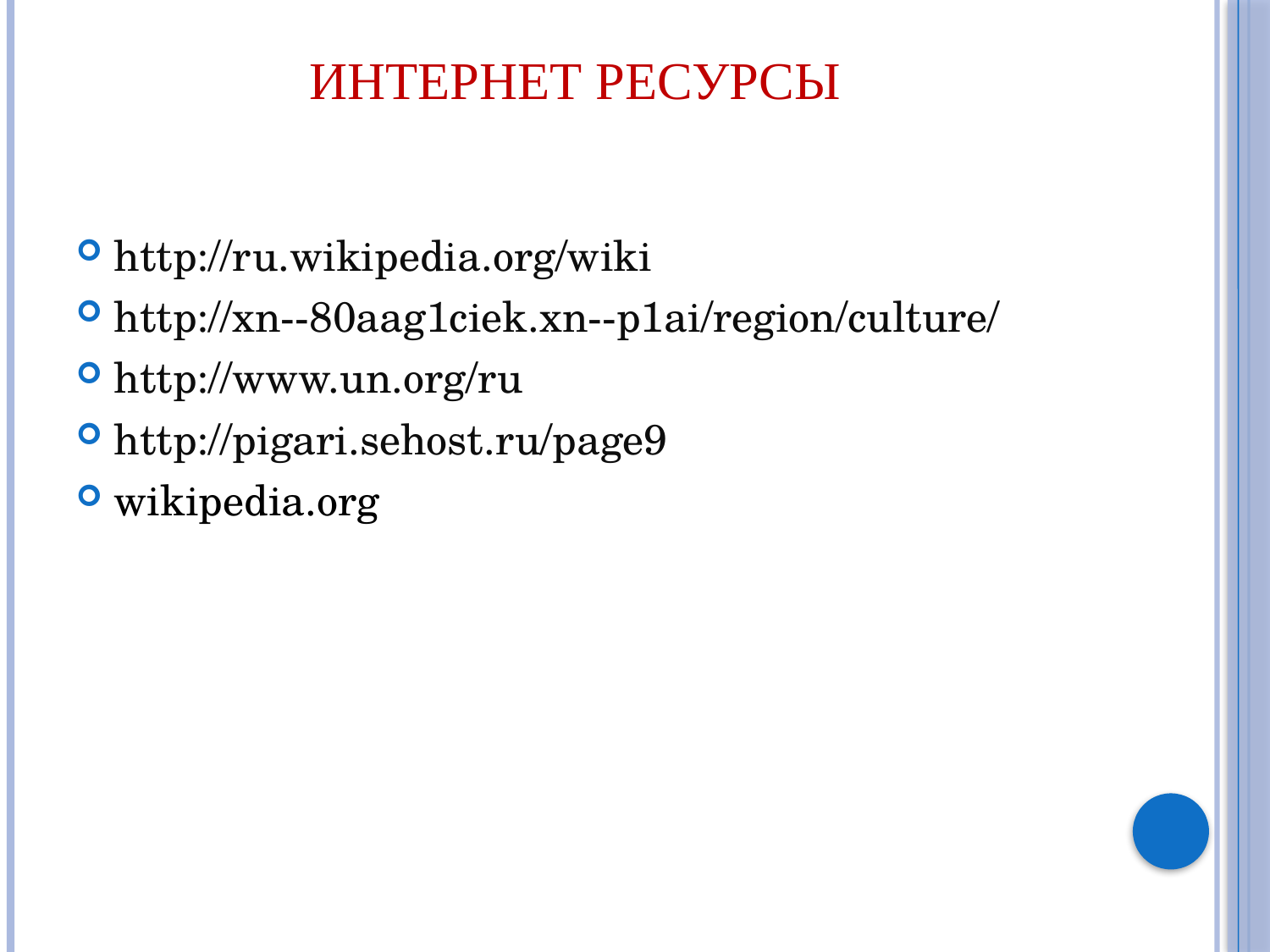

# Интернет ресурсы
http://ru.wikipedia.org/wiki
http://xn--80aag1ciek.xn--p1ai/region/culture/
http://www.un.org/ru
http://pigari.sehost.ru/page9
wikipedia.org